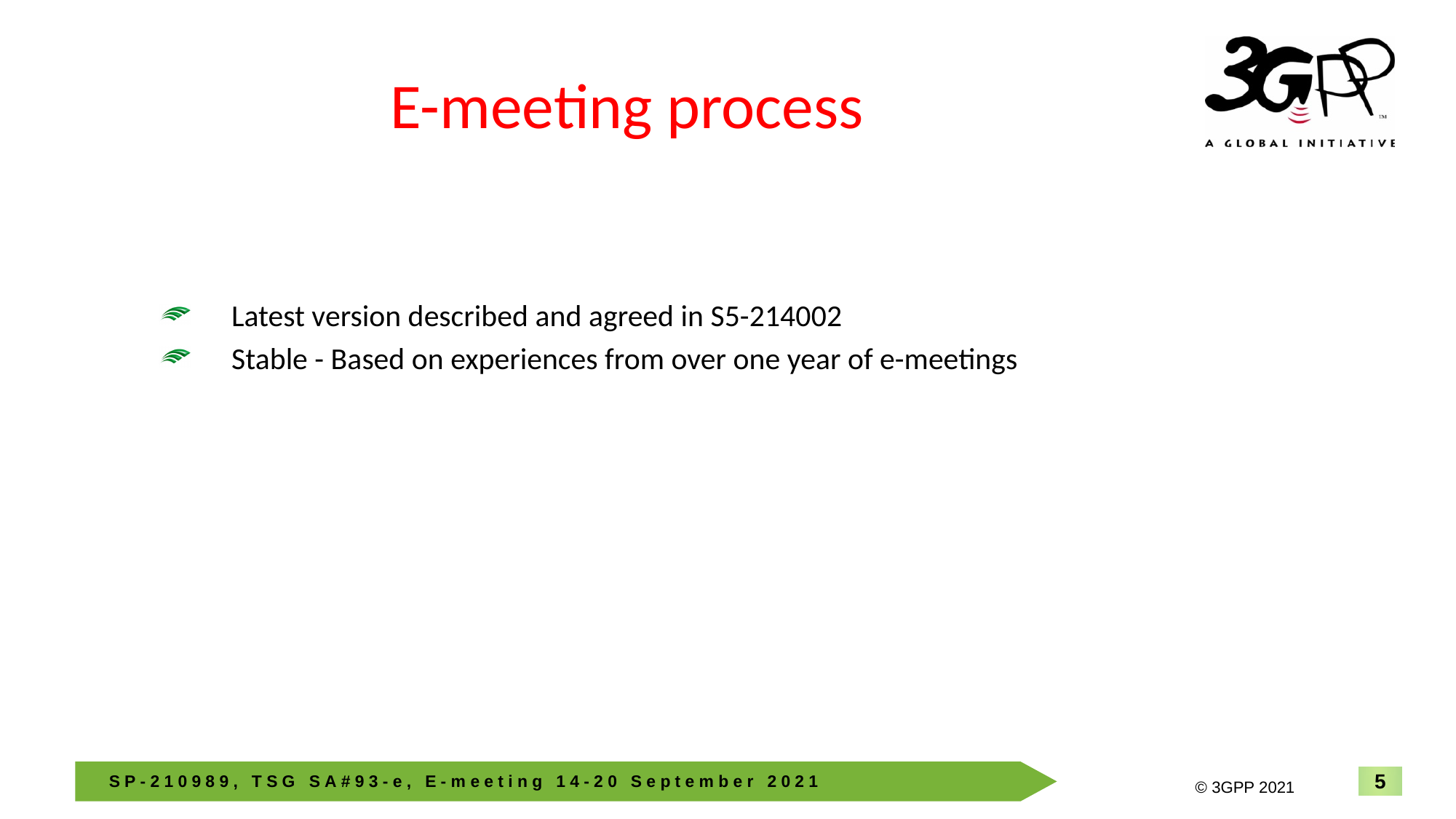

# E-meeting process
Latest version described and agreed in S5-214002
Stable - Based on experiences from over one year of e-meetings